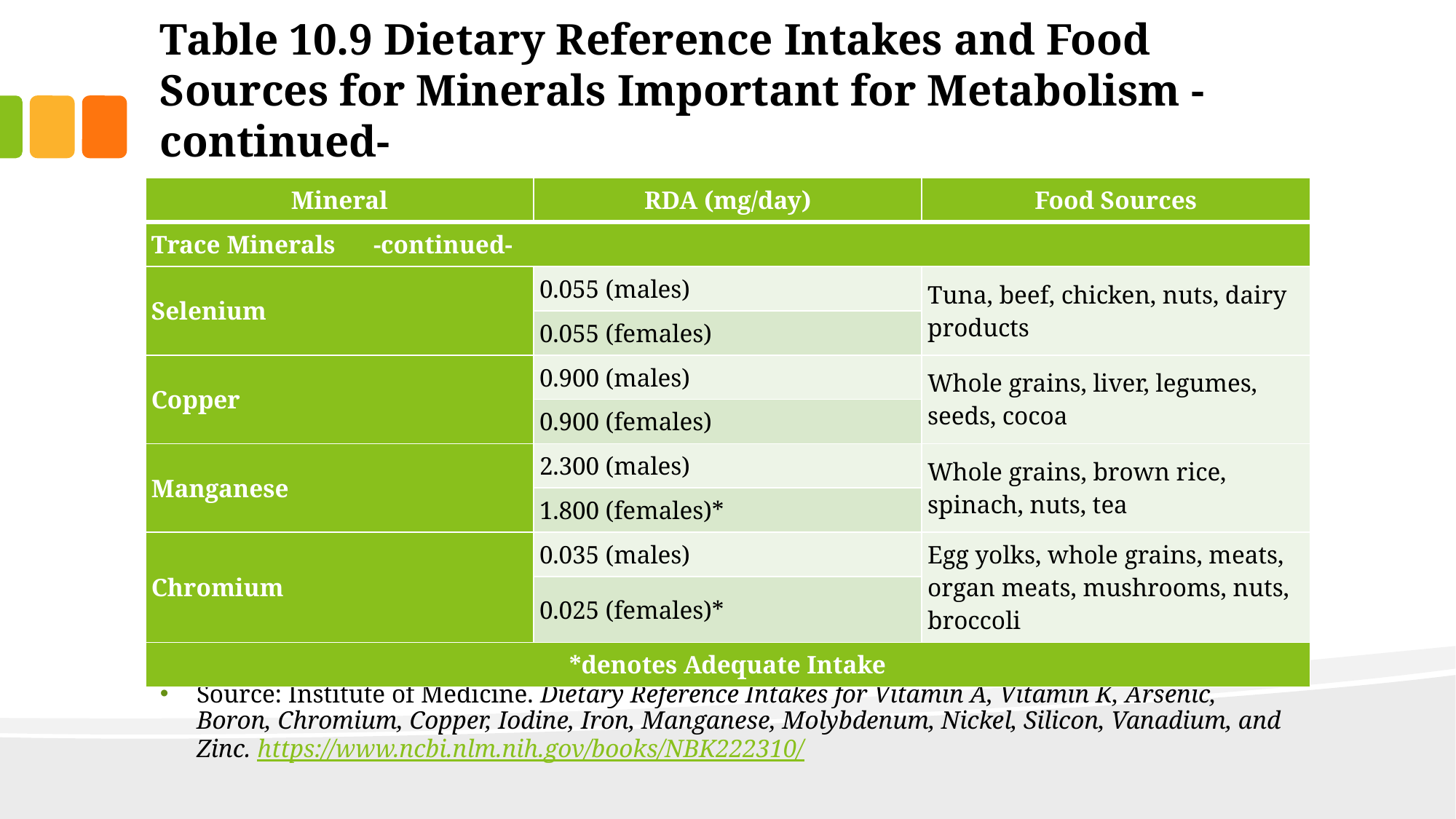

# Table 10.9 Dietary Reference Intakes and Food Sources for Minerals Important for Metabolism -continued-
| Mineral | RDA (mg/day) | Food Sources |
| --- | --- | --- |
| Trace Minerals -continued- |  |  |
| Selenium | 0.055 (males) | Tuna, beef, chicken, nuts, dairy products |
|  | 0.055 (females) |  |
| Copper | 0.900 (males) | Whole grains, liver, legumes, seeds, cocoa |
|  | 0.900 (females) |  |
| Manganese | 2.300 (males) | Whole grains, brown rice, spinach, nuts, tea |
|  | 1.800 (females)\* |  |
| Chromium | 0.035 (males) | Egg yolks, whole grains, meats, organ meats, mushrooms, nuts, broccoli |
|  | 0.025 (females)\* |  |
| \*denotes Adequate Intake |  |  |

Source: Institute of Medicine. Dietary Reference Intakes for Vitamin A, Vitamin K, Arsenic, Boron, Chromium, Copper, Iodine, Iron, Manganese, Molybdenum, Nickel, Silicon, Vanadium, and Zinc. https://www.ncbi.nlm.nih.gov/books/NBK222310/